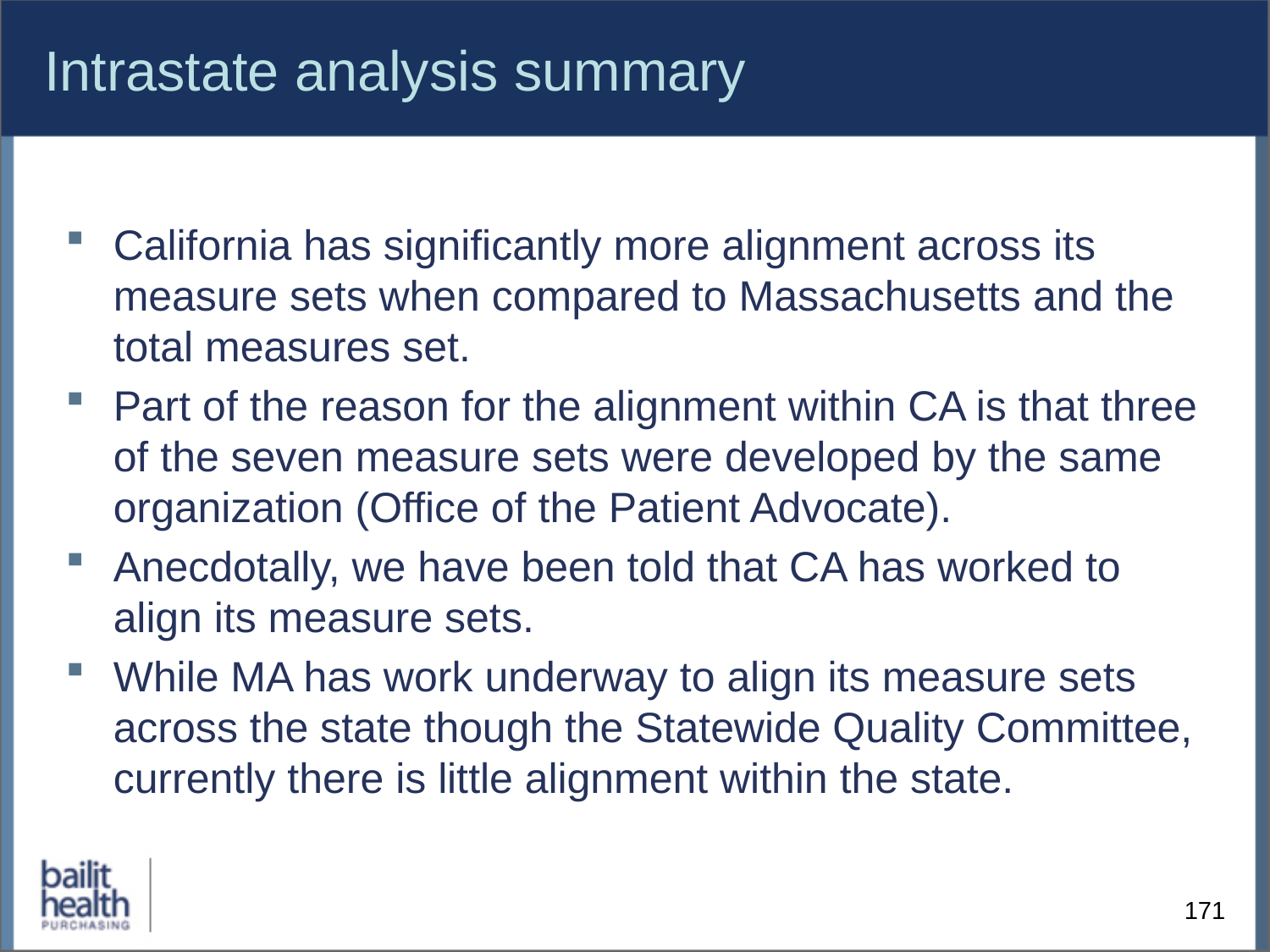

# Intrastate analysis summary
California has significantly more alignment across its measure sets when compared to Massachusetts and the total measures set.
Part of the reason for the alignment within CA is that three of the seven measure sets were developed by the same organization (Office of the Patient Advocate).
Anecdotally, we have been told that CA has worked to align its measure sets.
While MA has work underway to align its measure sets across the state though the Statewide Quality Committee, currently there is little alignment within the state.
171